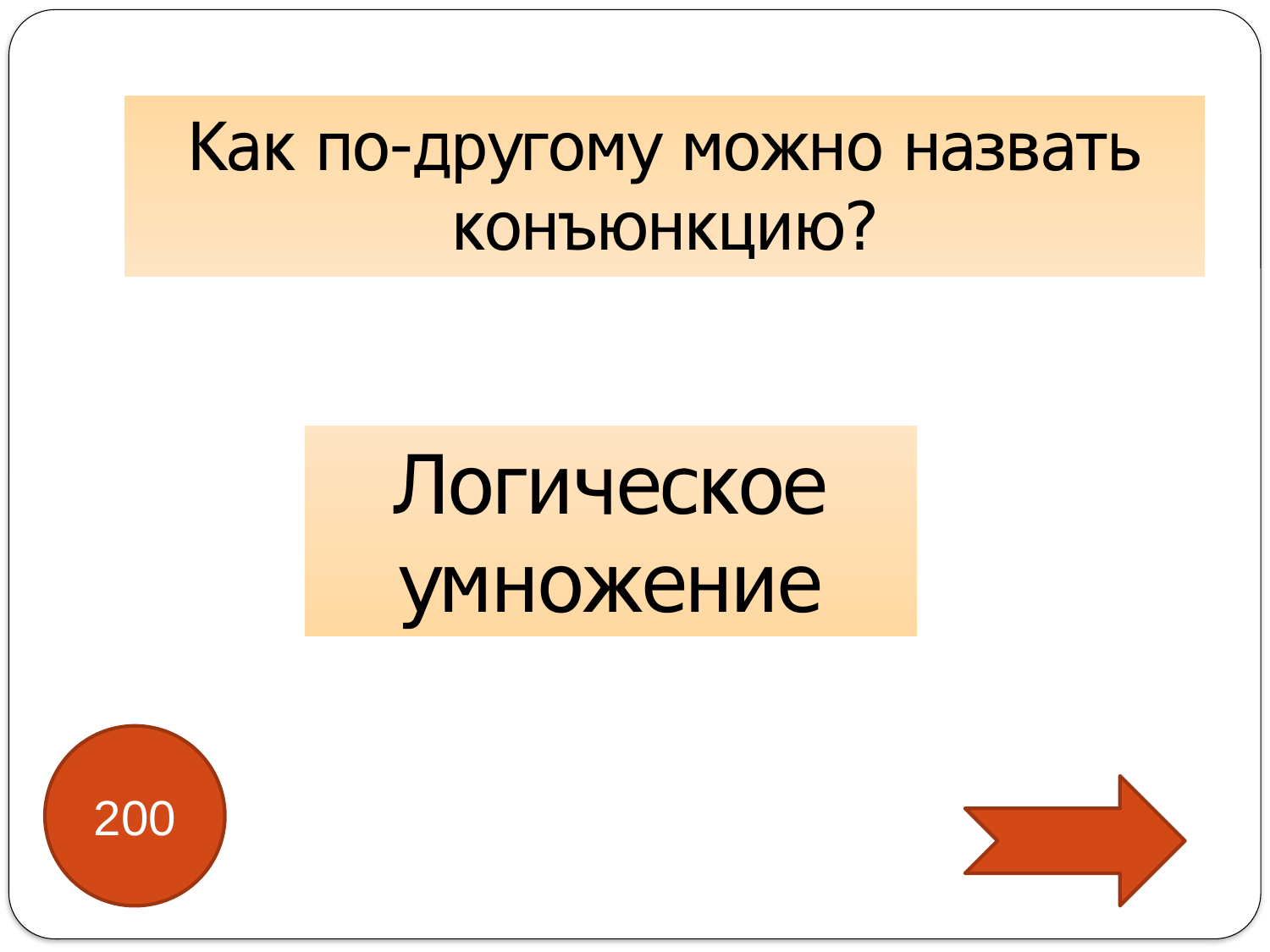

#
Как по-другому можно назвать конъюнкцию?

Логическое умножение
200